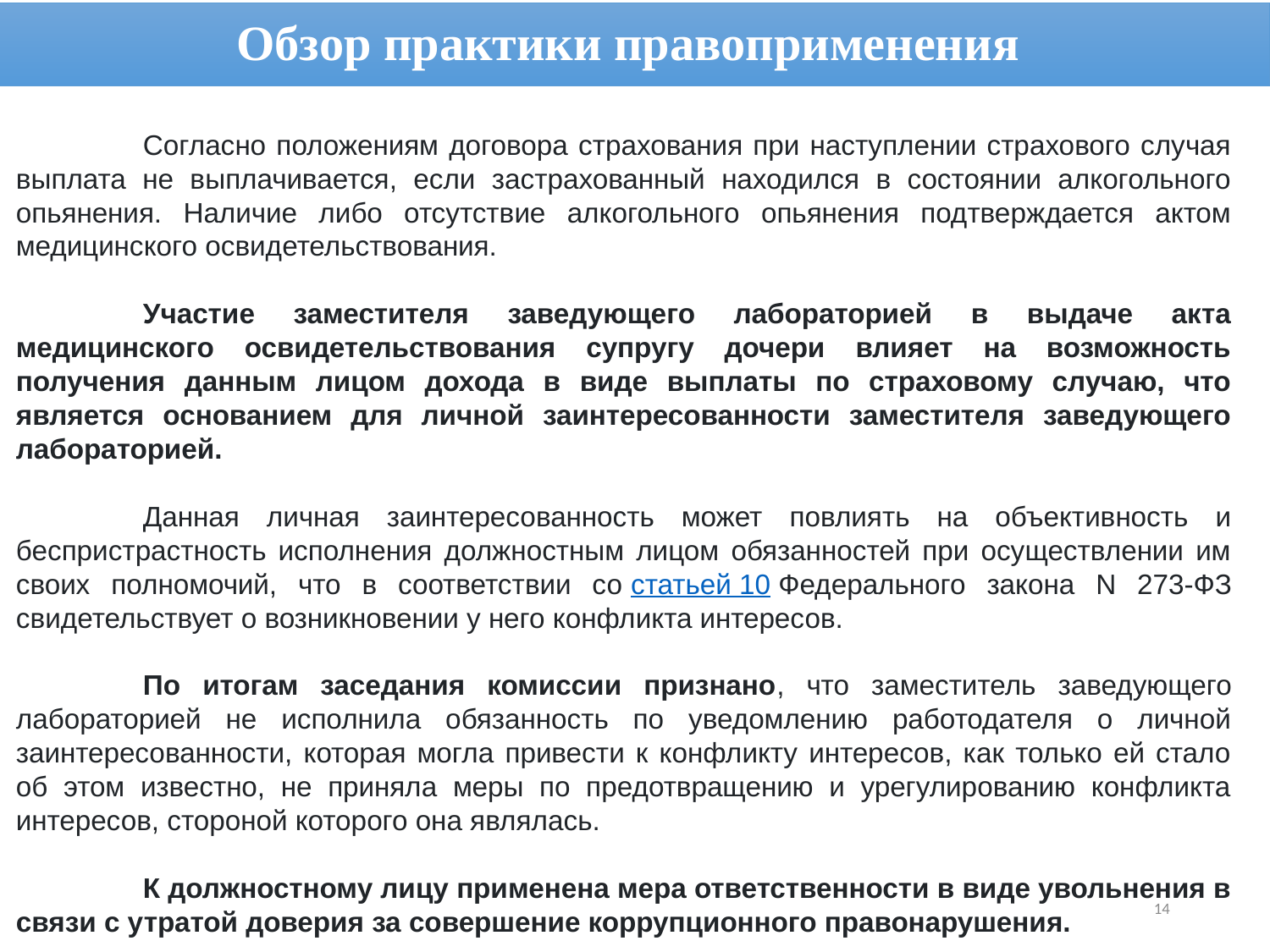

# Обзор практики правоприменения

	Согласно положениям договора страхования при наступлении страхового случая выплата не выплачивается, если застрахованный находился в состоянии алкогольного опьянения. Наличие либо отсутствие алкогольного опьянения подтверждается актом медицинского освидетельствования.

	Участие заместителя заведующего лабораторией в выдаче акта медицинского освидетельствования супругу дочери влияет на возможность получения данным лицом дохода в виде выплаты по страховому случаю, что является основанием для личной заинтересованности заместителя заведующего лабораторией.

	Данная личная заинтересованность может повлиять на объективность и беспристрастность исполнения должностным лицом обязанностей при осуществлении им своих полномочий, что в соответствии со статьей 10 Федерального закона N 273-ФЗ свидетельствует о возникновении у него конфликта интересов.

	По итогам заседания комиссии признано, что заместитель заведующего лабораторией не исполнила обязанность по уведомлению работодателя о личной заинтересованности, которая могла привести к конфликту интересов, как только ей стало об этом известно, не приняла меры по предотвращению и урегулированию конфликта интересов, стороной которого она являлась.

	К должностному лицу применена мера ответственности в виде увольнения в связи с утратой доверия за совершение коррупционного правонарушения.

14